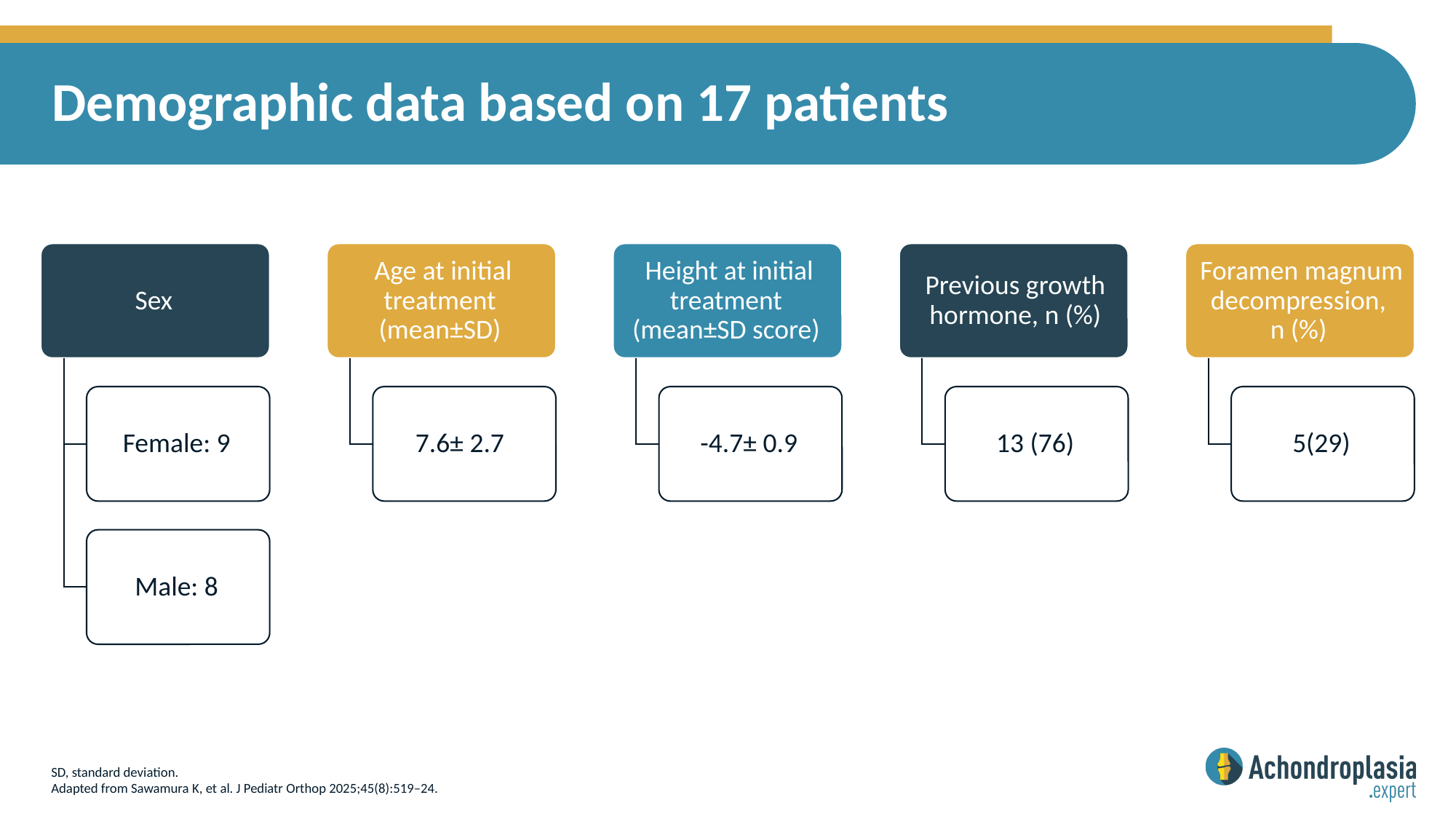

# Demographic data based on 17 patients
Sex
Female: 9
Male: 8
Age at initial treatment
(mean±SD)
7.6± 2.7
Height at initial treatment
(mean±SD score)
-4.7± 0.9
Previous growth hormone, n (%)
13 (76)
Foramen magnum decompression,
n (%)
5(29)
SD, standard deviation.
Adapted from Sawamura K, et al. J Pediatr Orthop 2025;45(8):519–24.